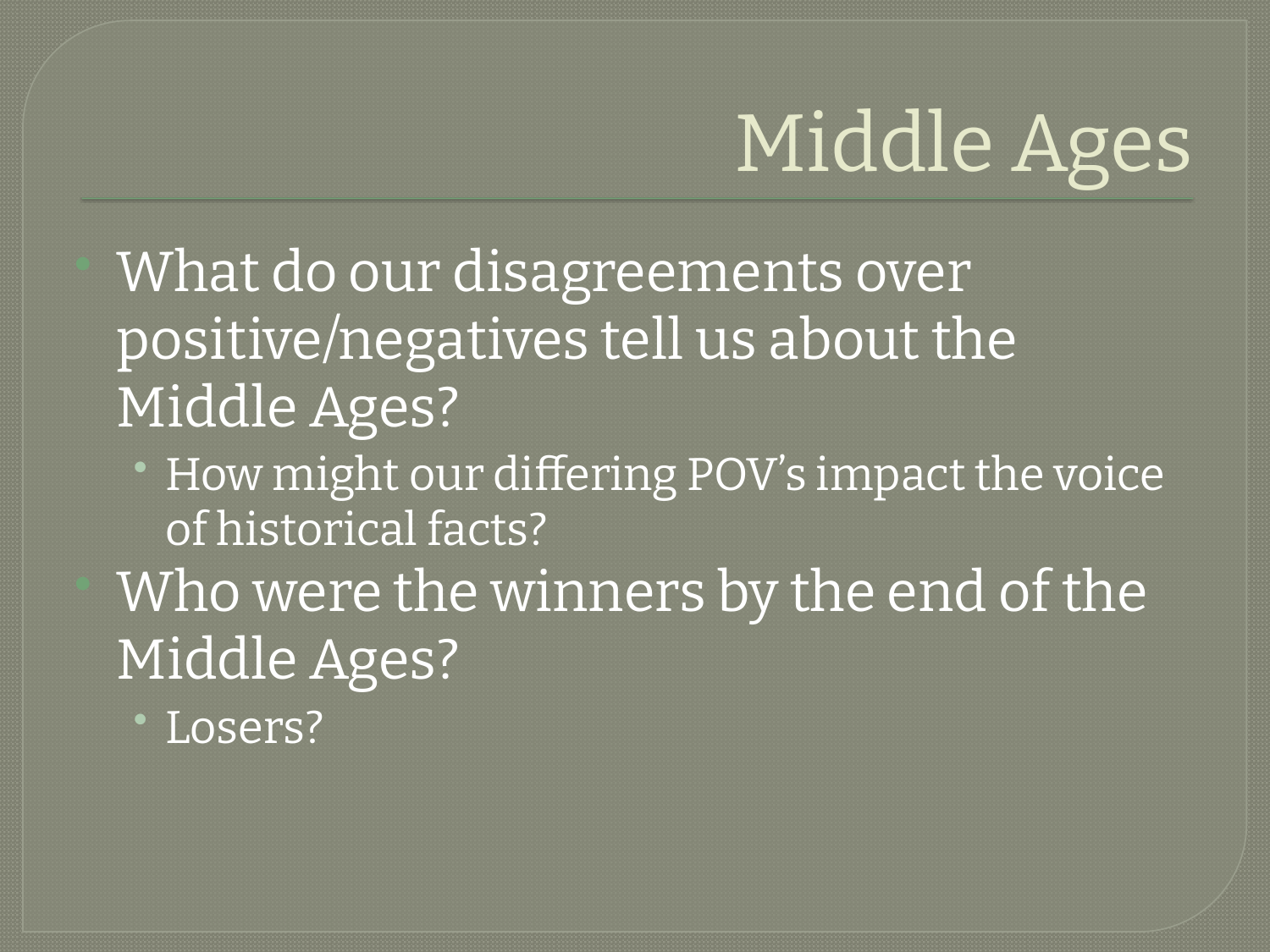

# Middle Ages
What do our disagreements over positive/negatives tell us about the Middle Ages?
How might our differing POV’s impact the voice of historical facts?
Who were the winners by the end of the Middle Ages?
Losers?